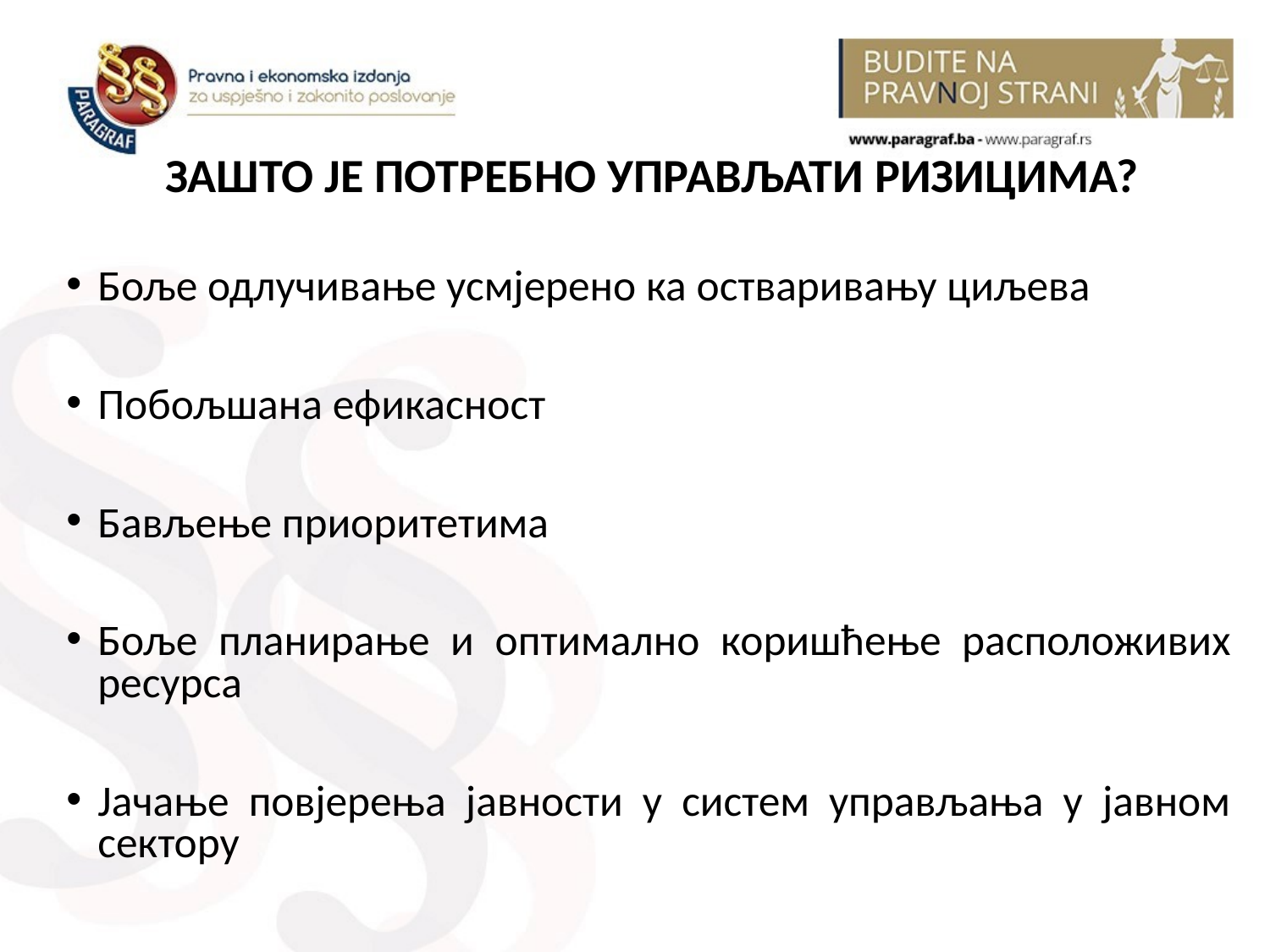

# ЗАШТО ЈЕ ПОТРЕБНО УПРАВЉАТИ РИЗИЦИМА?
Боље одлучивање усмјерено ка остваривању циљева

Побољшана ефикасност

Бављење приоритетима

Боље планирање и оптимално коришћење расположивих ресурса

Јачање повјерења јавности у систем управљања у јавном сектору